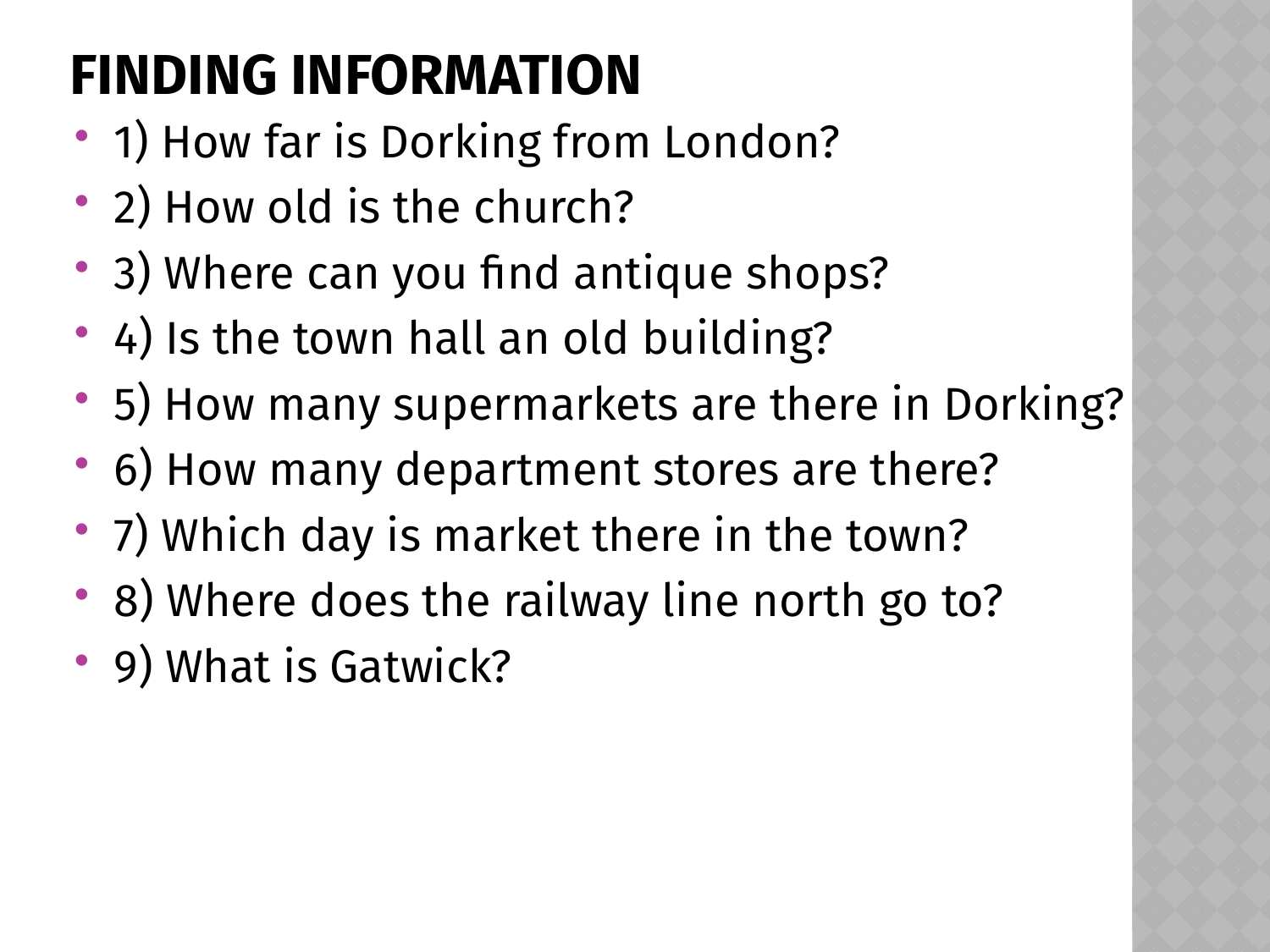

# Finding information
1) How far is Dorking from London?
2) How old is the church?
3) Where can you find antique shops?
4) Is the town hall an old building?
5) How many supermarkets are there in Dorking?
6) How many department stores are there?
7) Which day is market there in the town?
8) Where does the railway line north go to?
9) What is Gatwick?